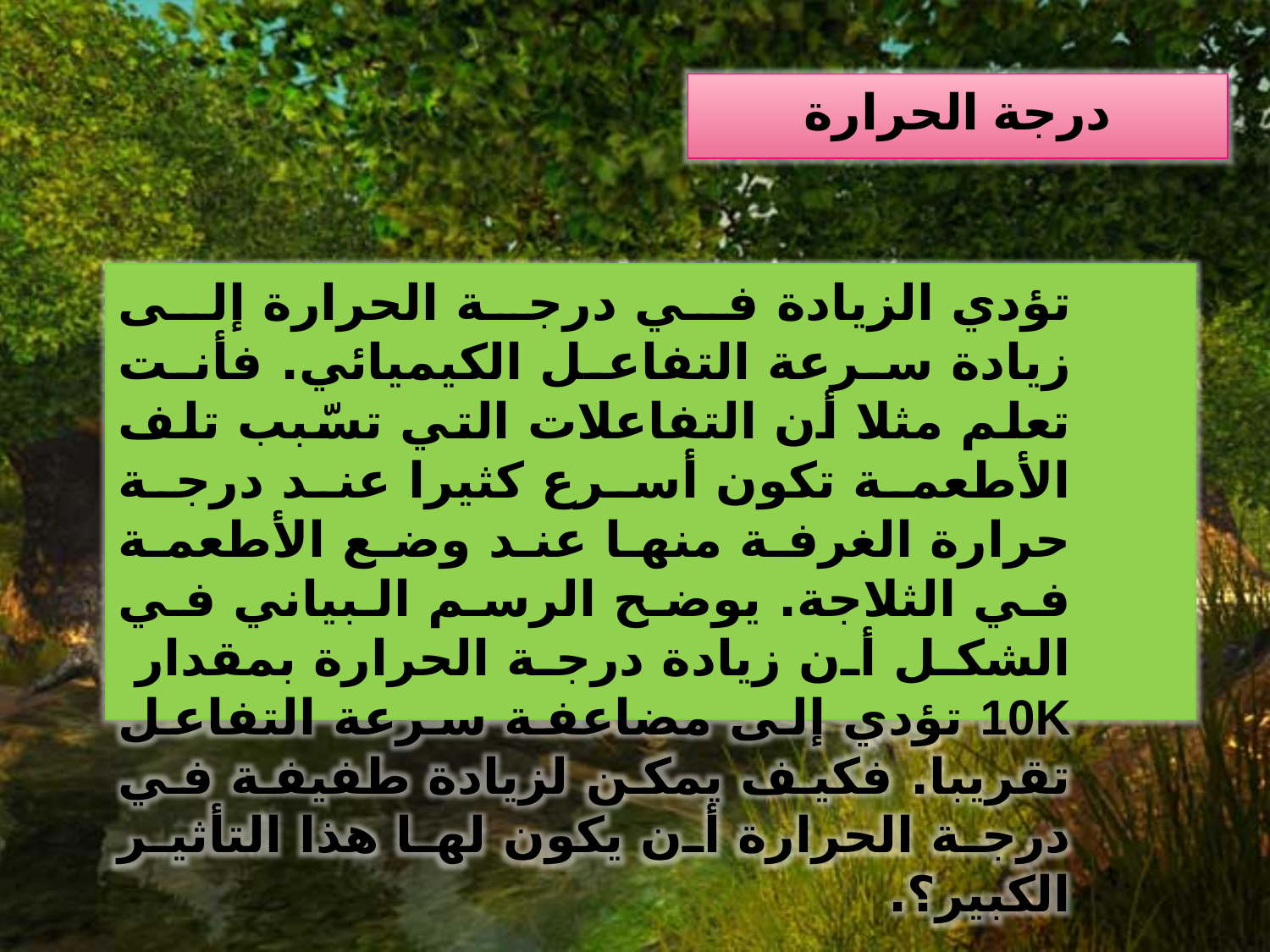

درجة الحرارة
      تؤدي الزيادة في درجة الحرارة إلى زيادة سرعة التفاعل الكيميائي. فأنت تعلم مثلا أن التفاعلات التي تسّبب تلف الأطعمة تكون أسرع كثيرا عند درجة حرارة الغرفة منها عند وضع الأطعمة في الثلاجة. يوضح الرسم البياني في الشكل أن زيادة درجة الحرارة بمقدار  10K تؤدي إلى مضاعفة سرعة التفاعل تقريبا. فكيف يمكن لزيادة طفيفة في درجة الحرارة أن يكون لها هذا التأثير الكبير؟.